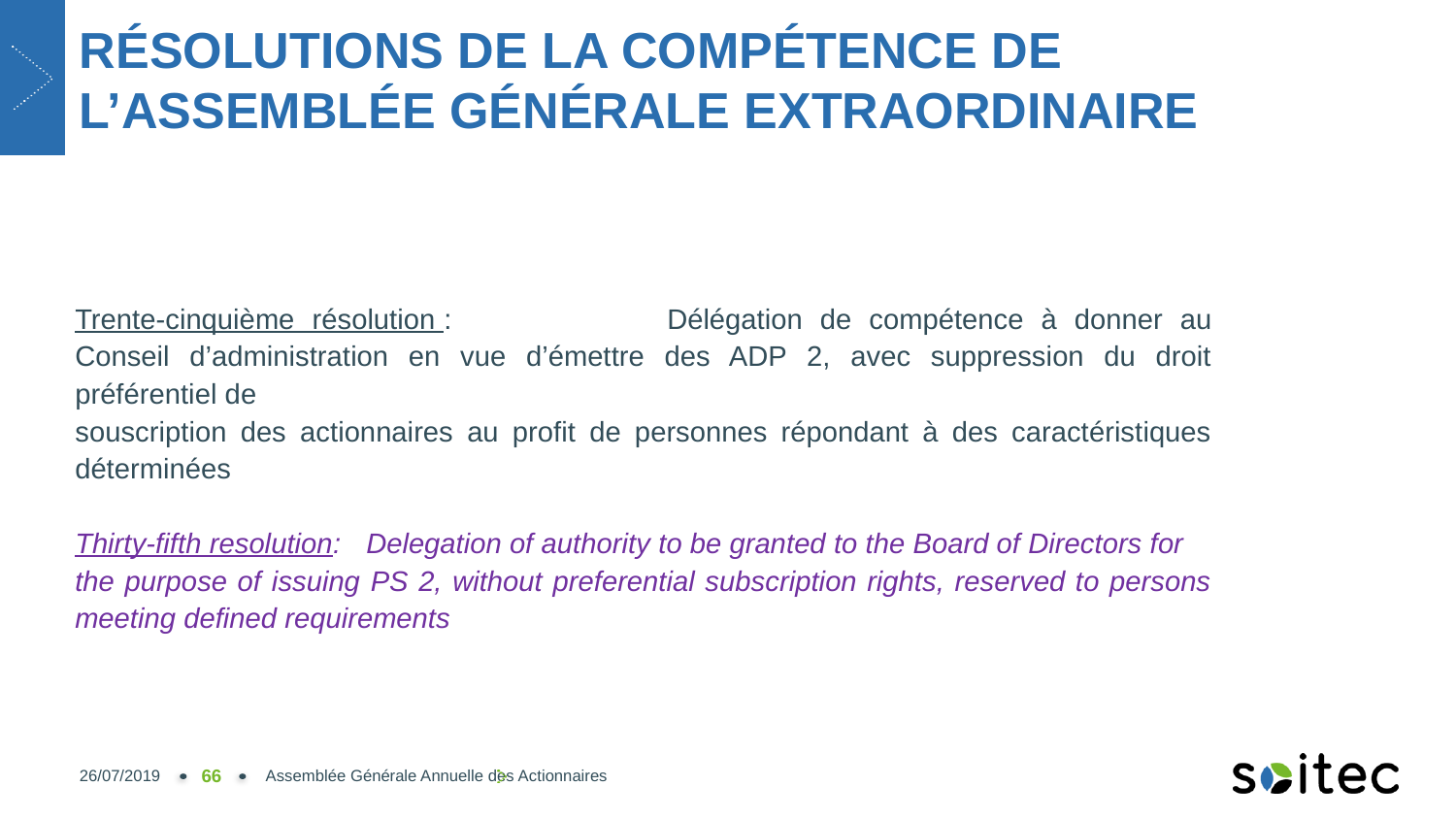

# RÉSOLUTIONS DE LA COMPÉTENCE DE L’ASSEMBLÉE GÉNÉRALE EXTRAORDINAIRE
Trente-cinquième résolution :		Délégation de compétence à donner au Conseil d’administration en vue d’émettre des ADP 2, avec suppression du droit préférentiel de
souscription des actionnaires au profit de personnes répondant à des caractéristiques déterminées

Thirty-fifth resolution:	Delegation of authority to be granted to the Board of Directors for
the purpose of issuing PS 2, without preferential subscription rights, reserved to persons meeting defined requirements
26/07/2019
66
Assemblée Générale Annuelle des Actionnaires